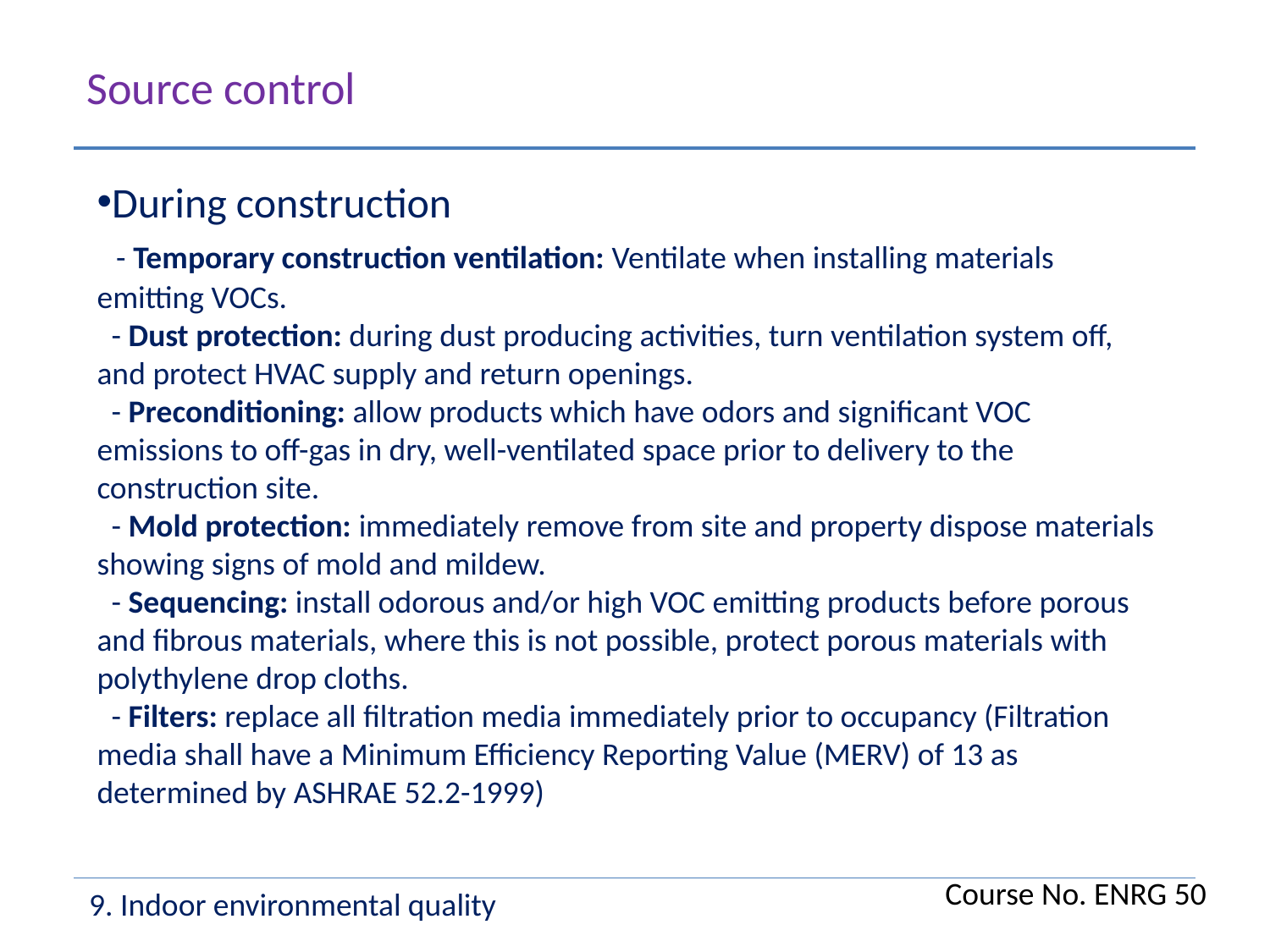

Source control
During construction
  - Temporary construction ventilation: Ventilate when installing materials emitting VOCs.
  - Dust protection: during dust producing activities, turn ventilation system off, and protect HVAC supply and return openings.
  - Preconditioning: allow products which have odors and significant VOC emissions to off-gas in dry, well-ventilated space prior to delivery to the construction site.
  - Mold protection: immediately remove from site and property dispose materials showing signs of mold and mildew.
  - Sequencing: install odorous and/or high VOC emitting products before porous and fibrous materials, where this is not possible, protect porous materials with polythylene drop cloths.
  - Filters: replace all filtration media immediately prior to occupancy (Filtration media shall have a Minimum Efficiency Reporting Value (MERV) of 13 as determined by ASHRAE 52.2-1999)
Course No. ENRG 50
9. Indoor environmental quality